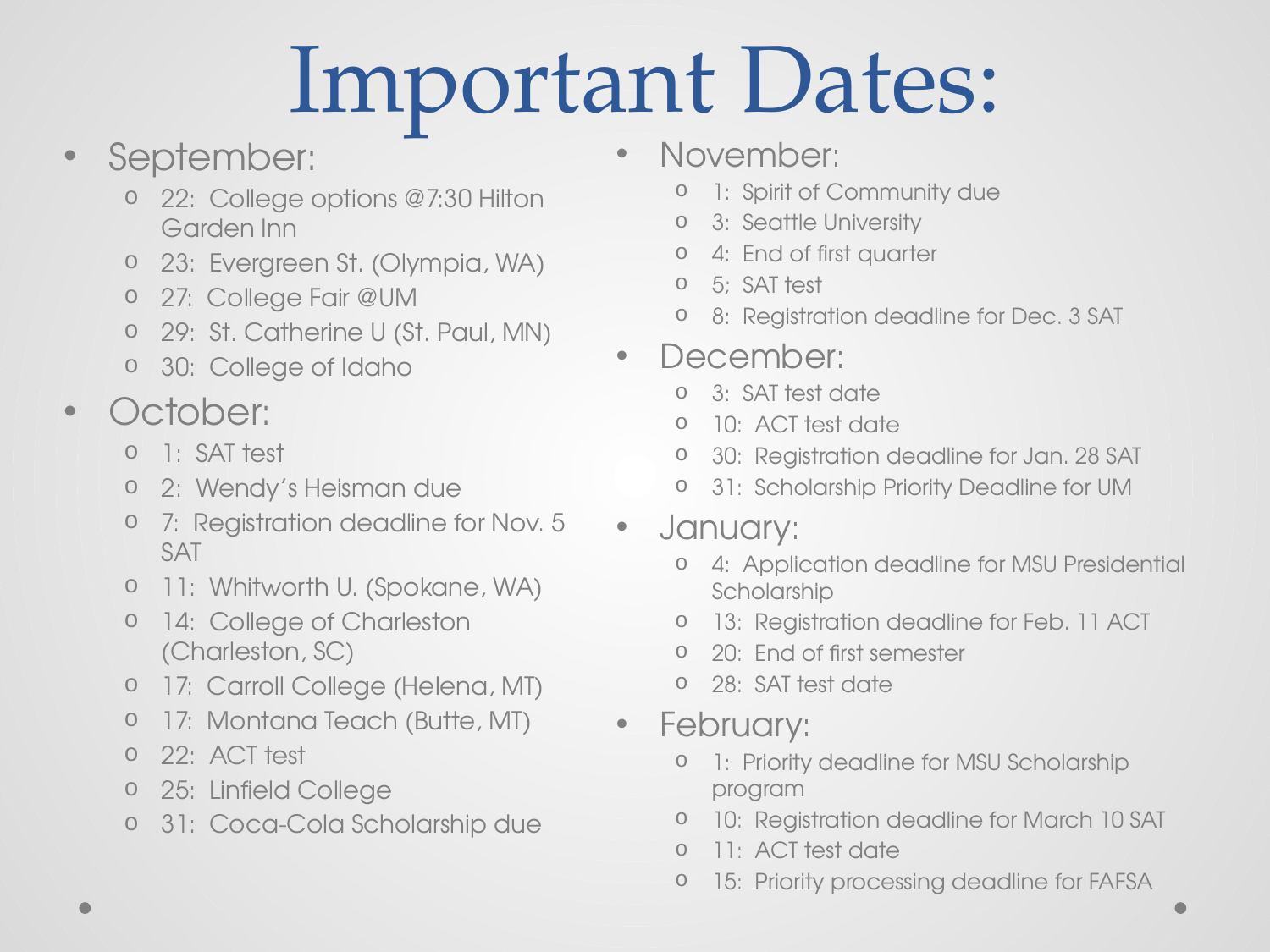

# Important Dates:
September:
22:  College options @7:30 Hilton Garden Inn
23:  Evergreen St. (Olympia, WA)
27:  College Fair @UM
29:  St. Catherine U (St. Paul, MN)
30:  College of Idaho
October:
1:  SAT test
2:  Wendy’s Heisman due
7:  Registration deadline for Nov. 5 SAT
11:  Whitworth U. (Spokane, WA)
14:  College of Charleston (Charleston, SC)
17:  Carroll College (Helena, MT)
17:  Montana Teach (Butte, MT)
22:  ACT test
25:  Linfield College
31:  Coca-Cola Scholarship due
November:
1:  Spirit of Community due
3:  Seattle University
4:  End of first quarter
5;  SAT test
8:  Registration deadline for Dec. 3 SAT
December:
3:  SAT test date
10:  ACT test date
30:  Registration deadline for Jan. 28 SAT
31:  Scholarship Priority Deadline for UM
January:
4:  Application deadline for MSU Presidential Scholarship
13:  Registration deadline for Feb. 11 ACT
20:  End of first semester
28:  SAT test date
February:
1:  Priority deadline for MSU Scholarship program
10:  Registration deadline for March 10 SAT
11:  ACT test date
15:  Priority processing deadline for FAFSA